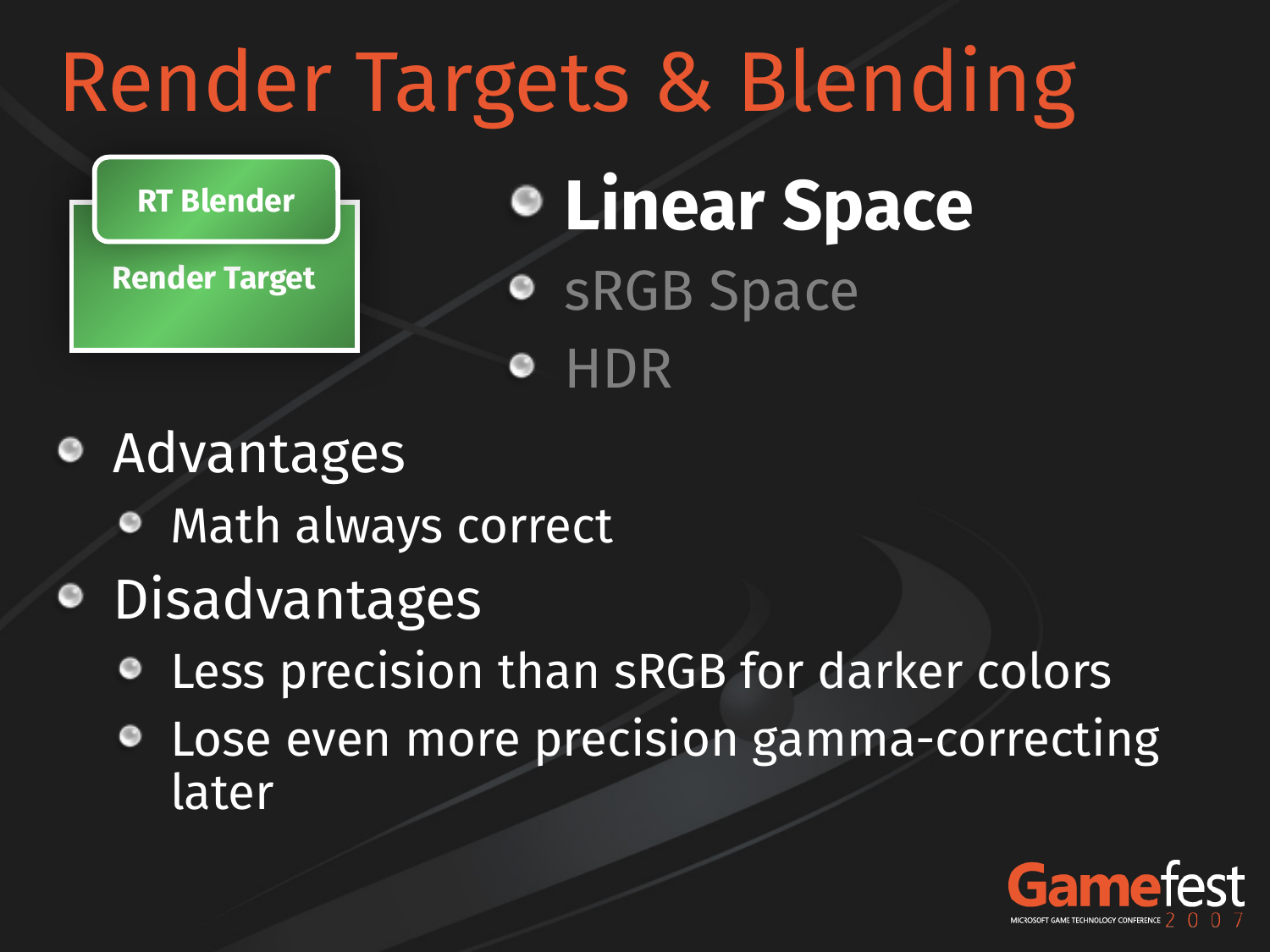

# Render Targets & Blending
RT Blender
Linear Space
sRGB Space
HDR
Render Target
Advantages
Math always correct
Disadvantages
Less precision than sRGB for darker colors
Lose even more precision gamma-correcting later